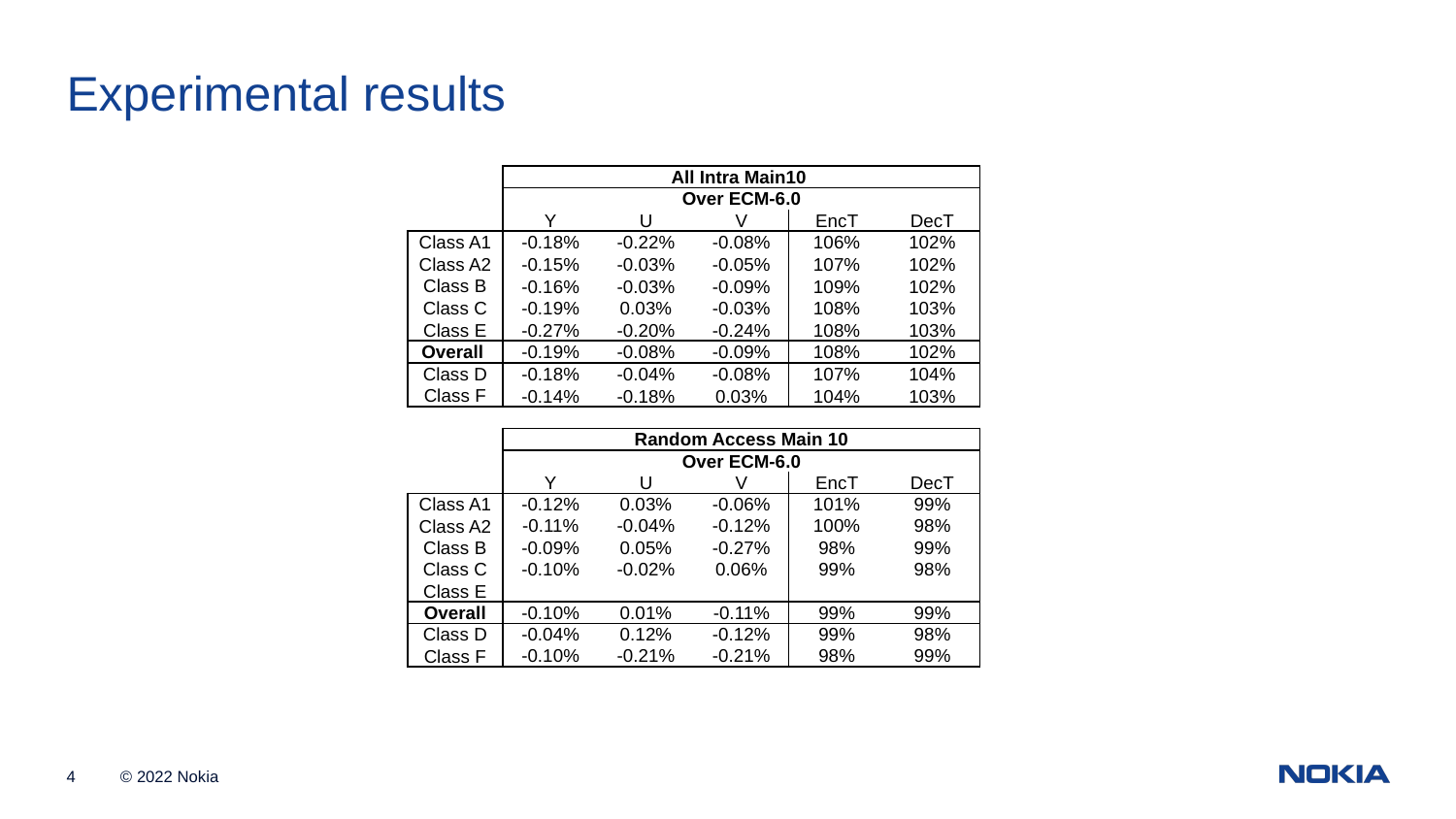

Experimental results
|  | All Intra Main10 |  |  |  |  |
| --- | --- | --- | --- | --- | --- |
|  | Over ECM-6.0 |  |  |  |  |
|  | Y | U | V | EncT | DecT |
| Class A1 | -0.18% | -0.22% | -0.08% | 106% | 102% |
| Class A2 | -0.15% | -0.03% | -0.05% | 107% | 102% |
| Class B | -0.16% | -0.03% | -0.09% | 109% | 102% |
| Class C | -0.19% | 0.03% | -0.03% | 108% | 103% |
| Class E | -0.27% | -0.20% | -0.24% | 108% | 103% |
| Overall | -0.19% | -0.08% | -0.09% | 108% | 102% |
| Class D | -0.18% | -0.04% | -0.08% | 107% | 104% |
| Class F | -0.14% | -0.18% | 0.03% | 104% | 103% |
|  |  |  |  |  |  |
|  | Random Access Main 10 |  |  |  |  |
|  | Over ECM-6.0 |  |  |  |  |
|  | Y | U | V | EncT | DecT |
| Class A1 | -0.12% | 0.03% | -0.06% | 101% | 99% |
| Class A2 | -0.11% | -0.04% | -0.12% | 100% | 98% |
| Class B | -0.09% | 0.05% | -0.27% | 98% | 99% |
| Class C | -0.10% | -0.02% | 0.06% | 99% | 98% |
| Class E |  |  |  |  |  |
| Overall | -0.10% | 0.01% | -0.11% | 99% | 99% |
| Class D | -0.04% | 0.12% | -0.12% | 99% | 98% |
| Class F | -0.10% | -0.21% | -0.21% | 98% | 99% |